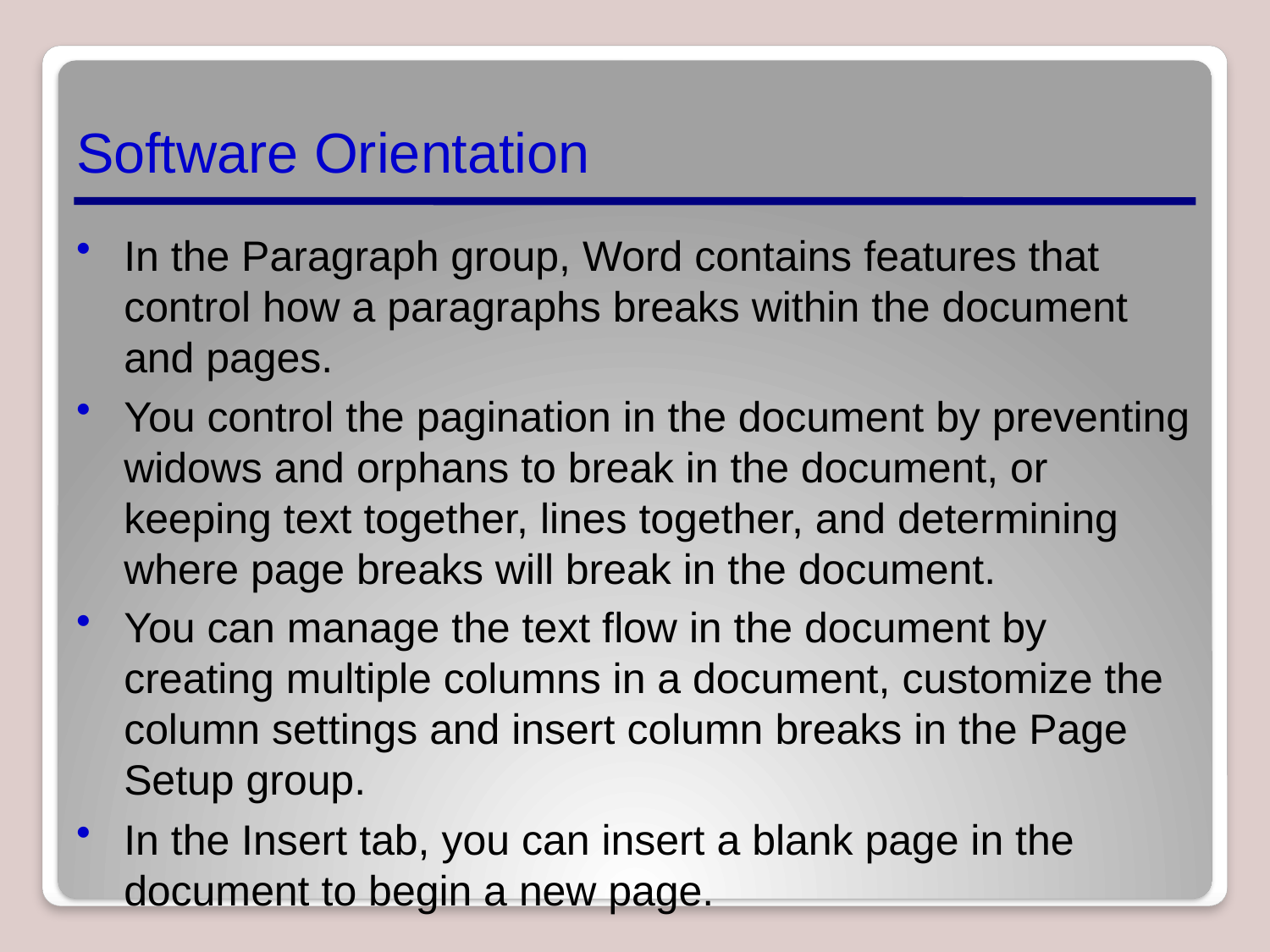

# Software Orientation
In the Paragraph group, Word contains features that control how a paragraphs breaks within the document and pages.
You control the pagination in the document by preventing widows and orphans to break in the document, or keeping text together, lines together, and determining where page breaks will break in the document.
You can manage the text flow in the document by creating multiple columns in a document, customize the column settings and insert column breaks in the Page Setup group.
In the Insert tab, you can insert a blank page in the document to begin a new page.